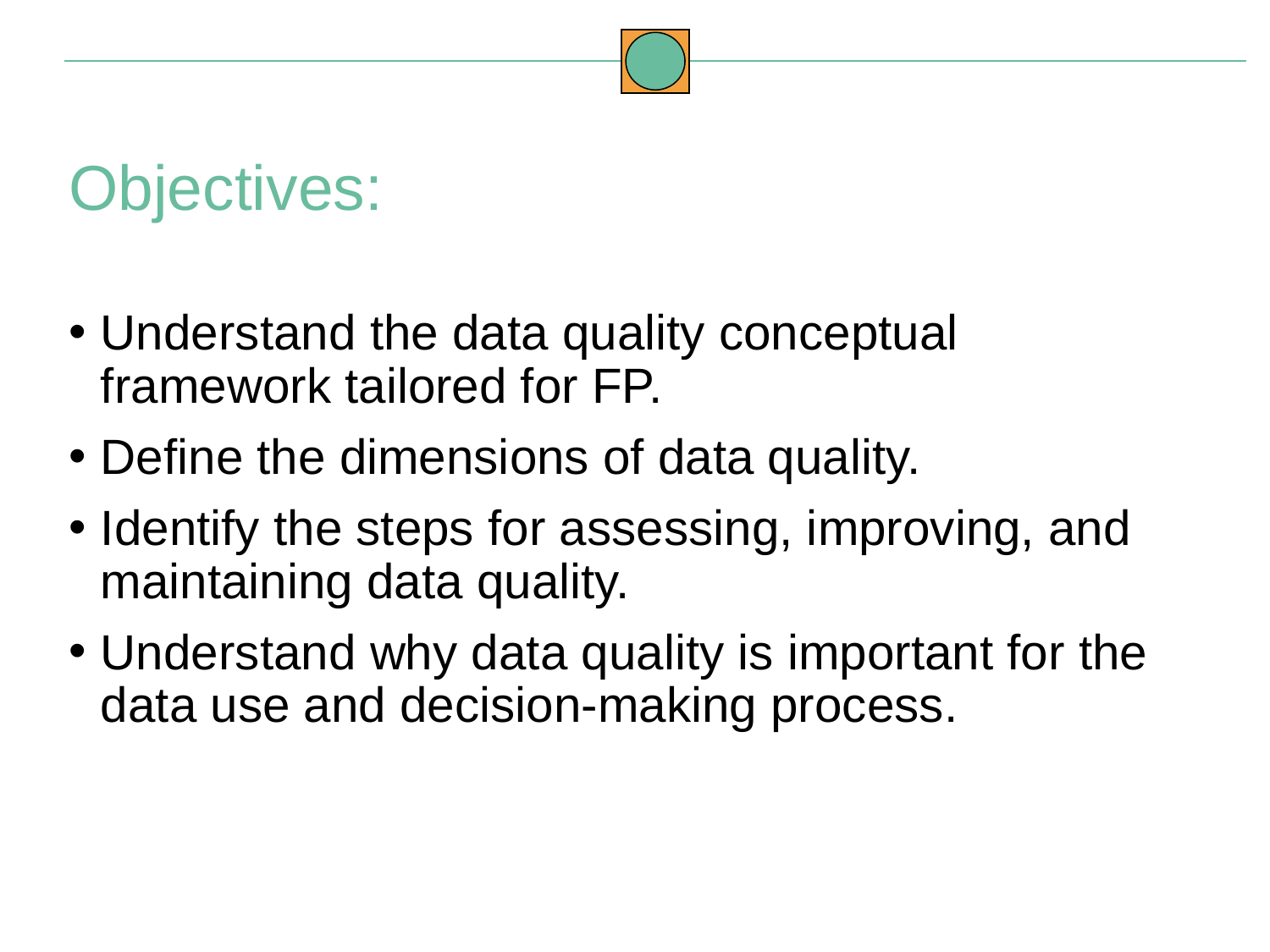

Objectives:

Understand the data quality conceptual framework tailored for FP.
Define the dimensions of data quality.
Identify the steps for assessing, improving, and maintaining data quality.
Understand why data quality is important for the data use and decision-making process.